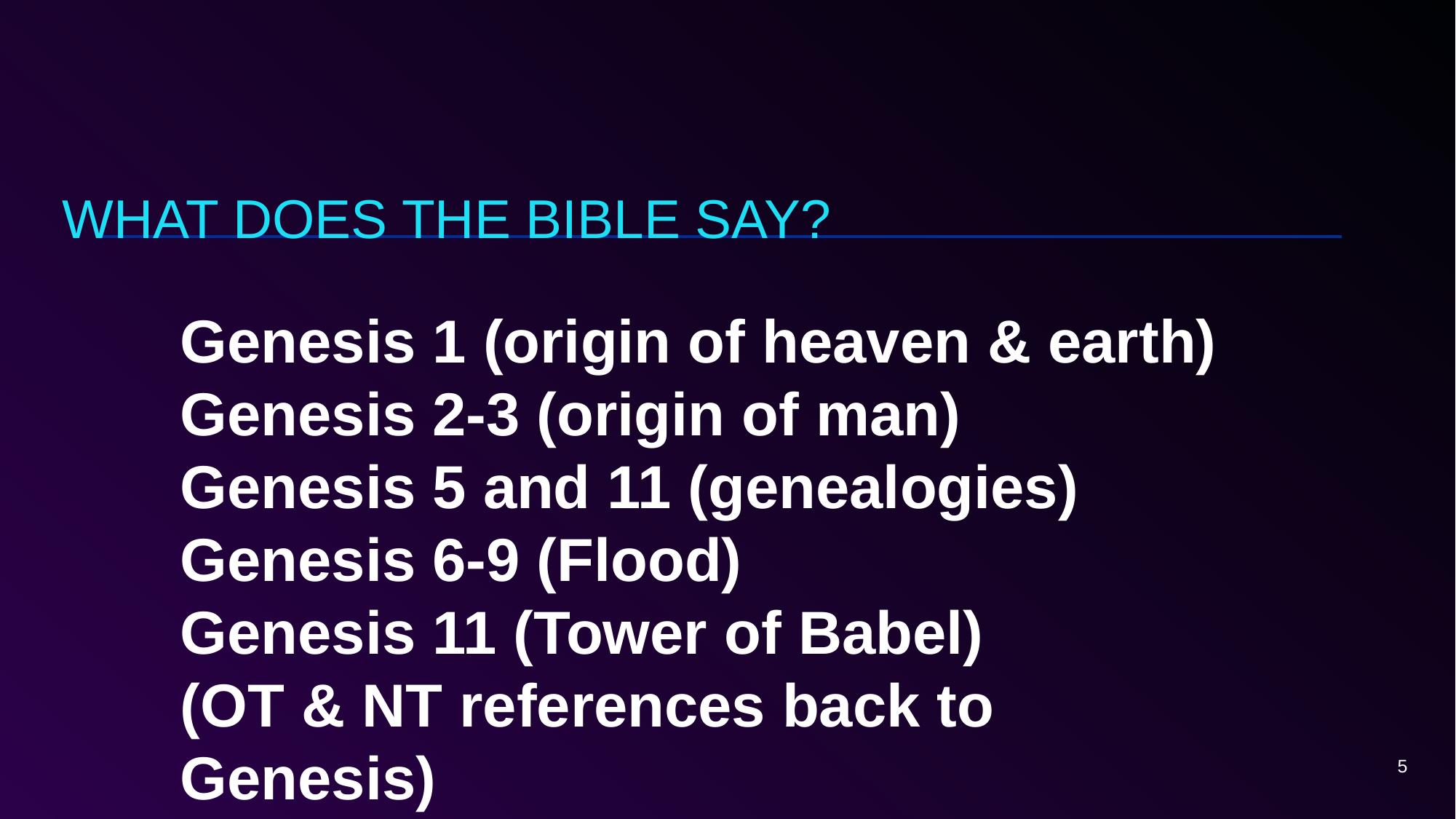

# What does the bible say?
Genesis 1 (origin of heaven & earth)
Genesis 2-3 (origin of man)
Genesis 5 and 11 (genealogies)
Genesis 6-9 (Flood)
Genesis 11 (Tower of Babel)
(OT & NT references back to Genesis)
5